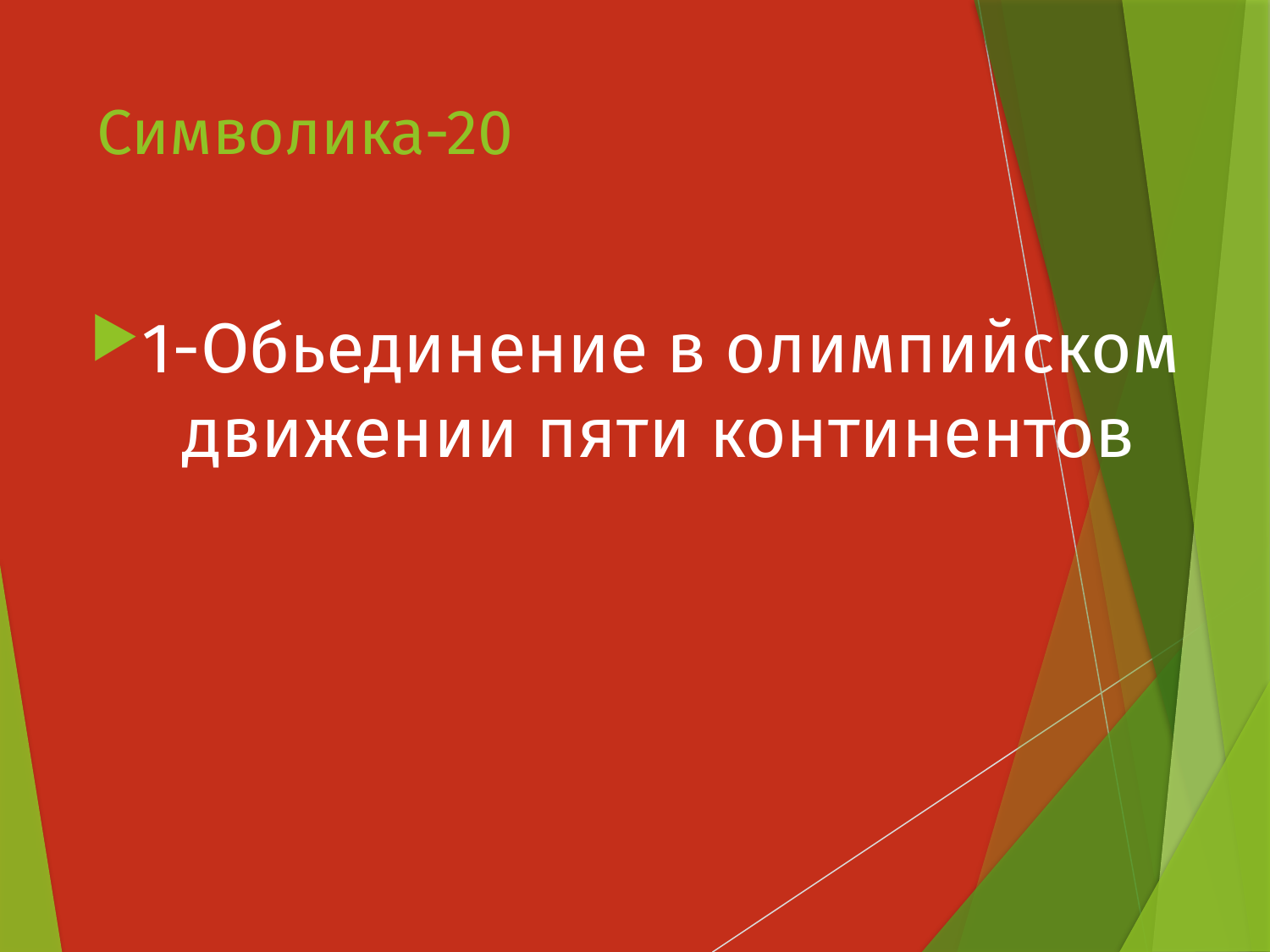

# Символика-20
1-Обьединение в олимпийском движении пяти континентов